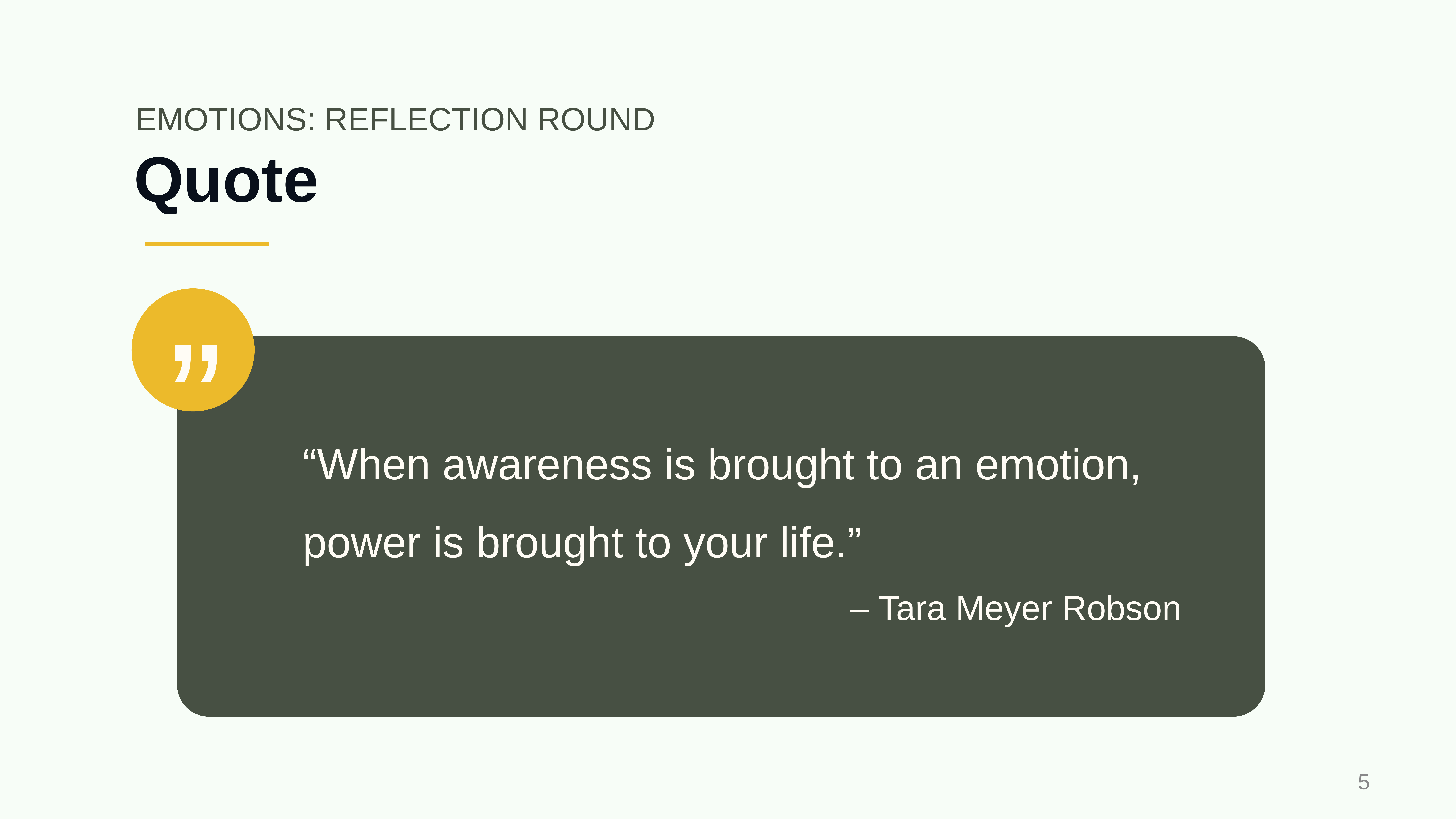

EMOTIONS: REFLECTION ROUND
# Quote

”

“When awareness is brought to an emotion, power is brought to your life.”
– Tara Meyer Robson
5